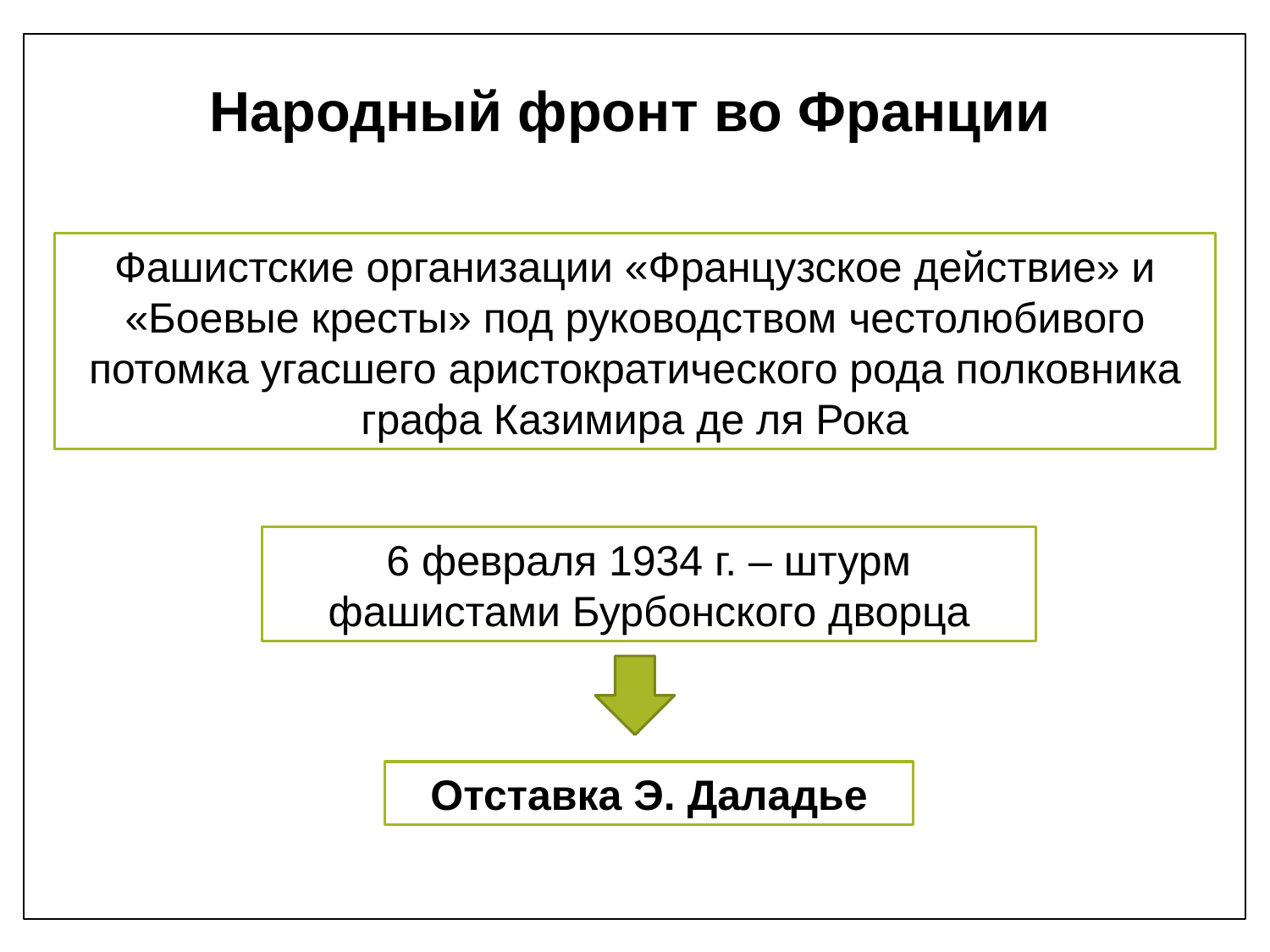

# Народный фронт во Франции
Фашистские организации «Французское действие» и «Боевые кресты» под руководством честолюбивого потомка угасшего аристократического рода полковника графа Казимира де ля Рока
6 февраля 1934 г. – штурм фашистами Бурбонского дворца

Отставка Э. Даладье